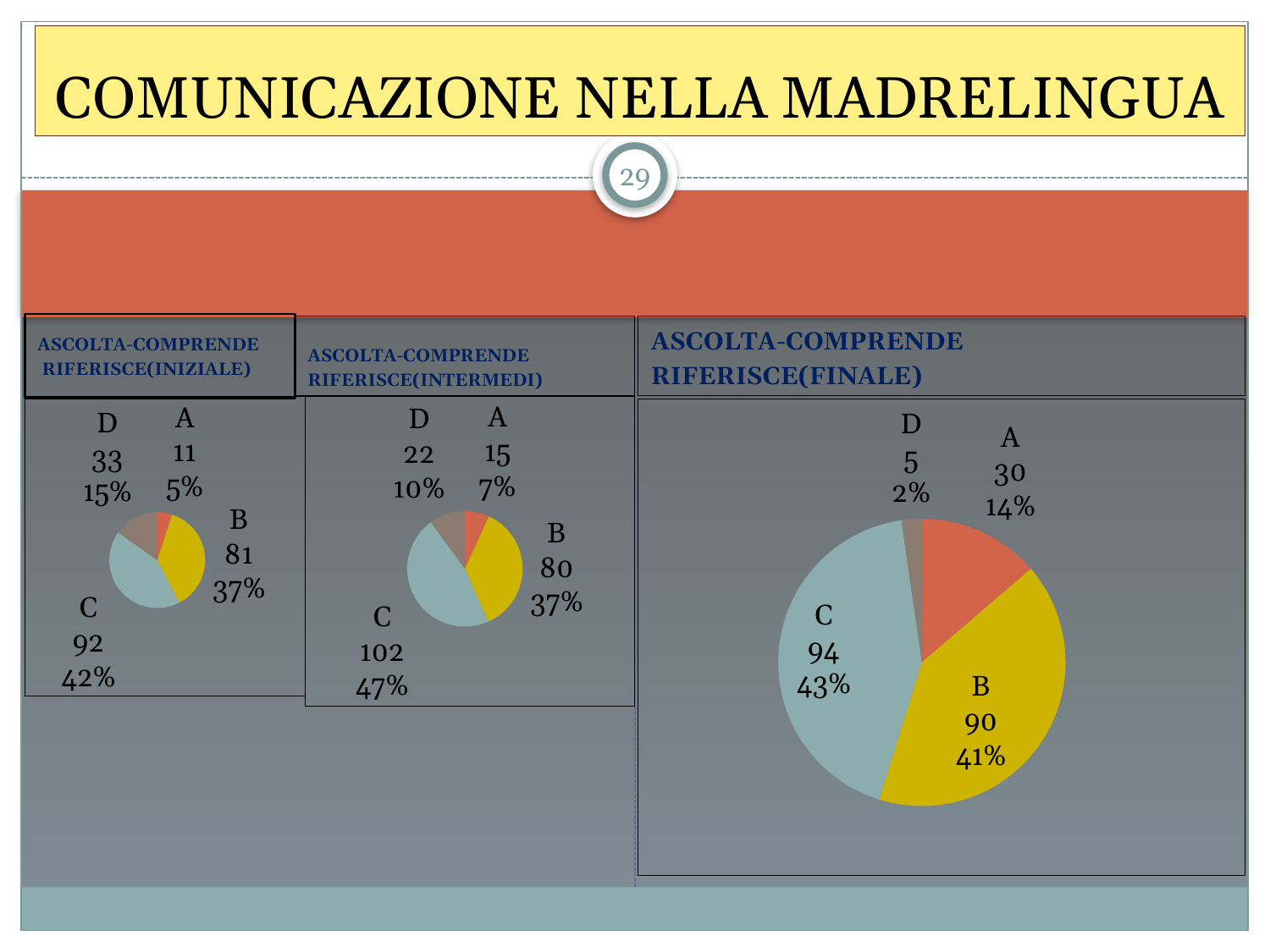

# COMUNICAZIONE NELLA MADRELINGUA
29
ASCOLTA-COMPRENDE
 RIFERISCE(INIZIALE)
ASCOLTA-COMPRENDE
RIFERISCE(INTERMEDI)
ASCOLTA-COMPRENDE
RIFERISCE(FINALE)

### Chart

| Category | Vendite |
|---|---|
| A | 15.0 |
| B | 80.0 |
| C | 102.0 |
| D | 22.0 |

### Chart

| Category | Vendite |
|---|---|
| A | 11.0 |
| B | 81.0 |
| C | 92.0 |
| D | 33.0 |

### Chart

| Category | Vendite |
|---|---|
| A | 30.0 |
| B | 90.0 |
| C | 94.0 |
| D | 5.0 |